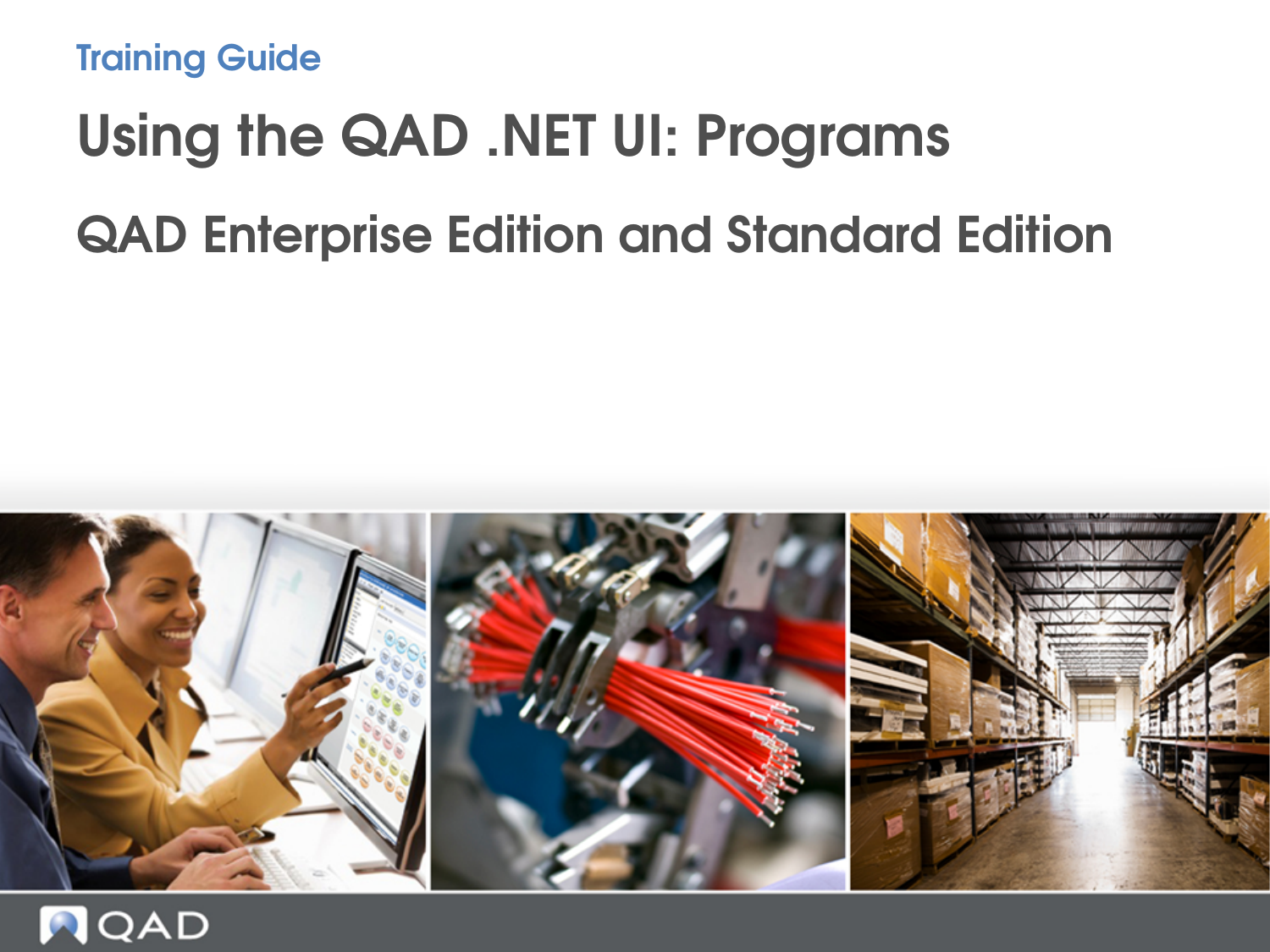

Training Guide
# Using the QAD .NET UI: Programs
QAD Enterprise Edition and Standard Edition